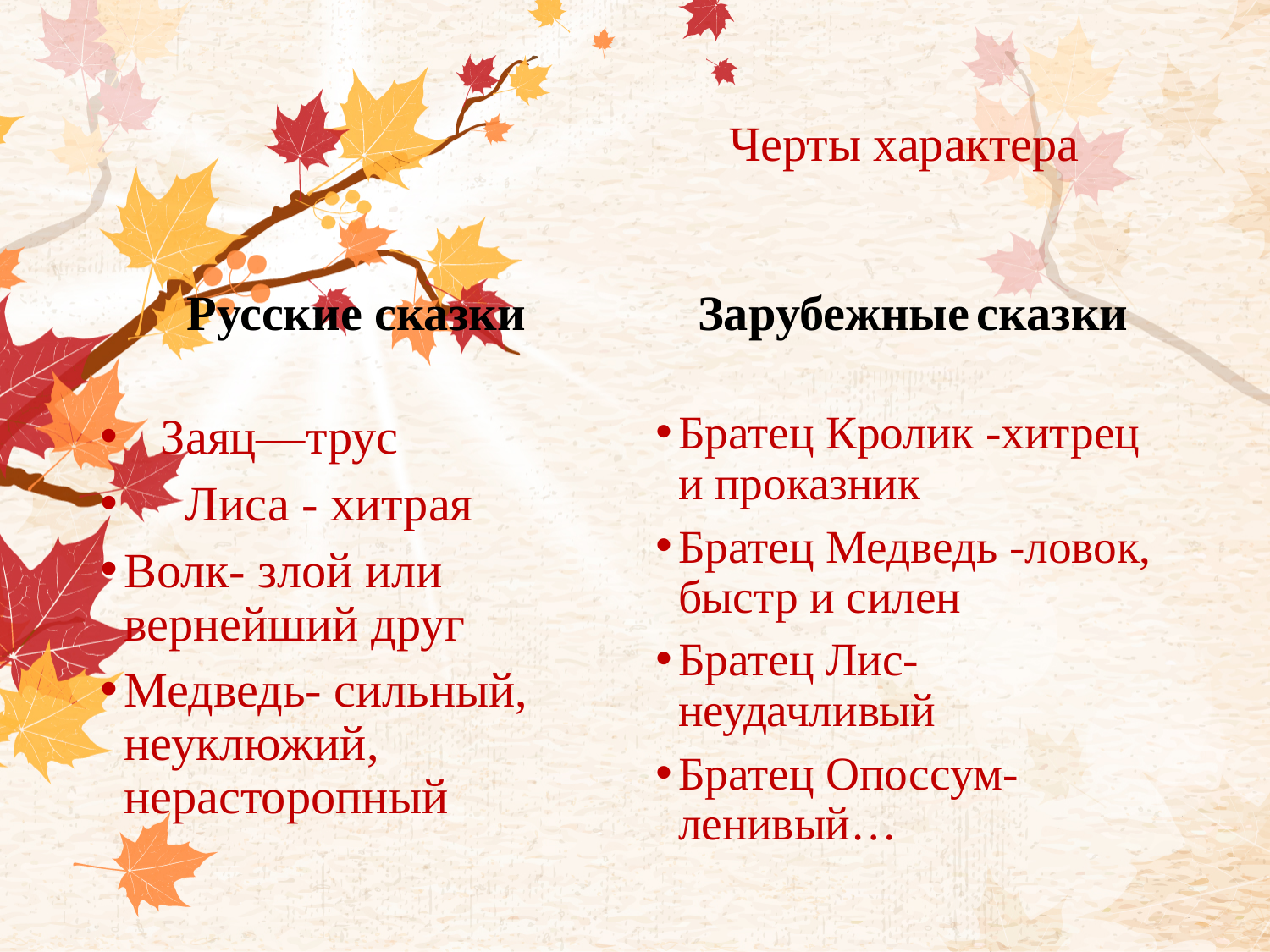

# Черты характера
Русские сказки
Зарубежные сказки

   Заяц—трус
     Лиса - хитрая
Волк- злой или вернейший друг
Медведь- сильный, неуклюжий, нерасторопный

Братец Кролик -хитрец и проказник
Братец Медведь -ловок, быстр и силен
Братец Лис-неудачливый
Братец Опоссум-ленивый…